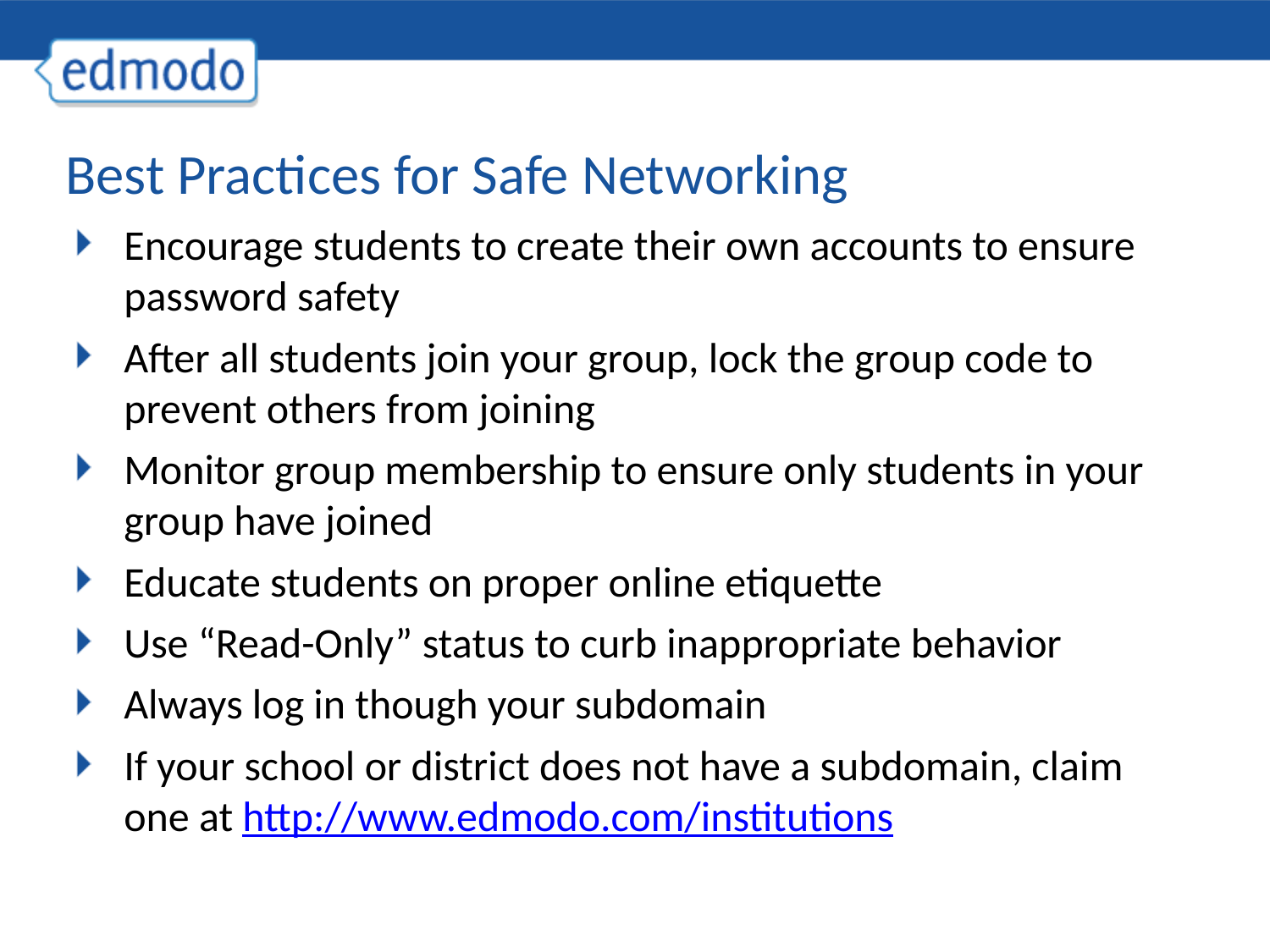

# Best Practices for Safe Networking
Encourage students to create their own accounts to ensure password safety
After all students join your group, lock the group code to prevent others from joining
Monitor group membership to ensure only students in your group have joined
Educate students on proper online etiquette
Use “Read-Only” status to curb inappropriate behavior
Always log in though your subdomain
If your school or district does not have a subdomain, claim one at http://www.edmodo.com/institutions